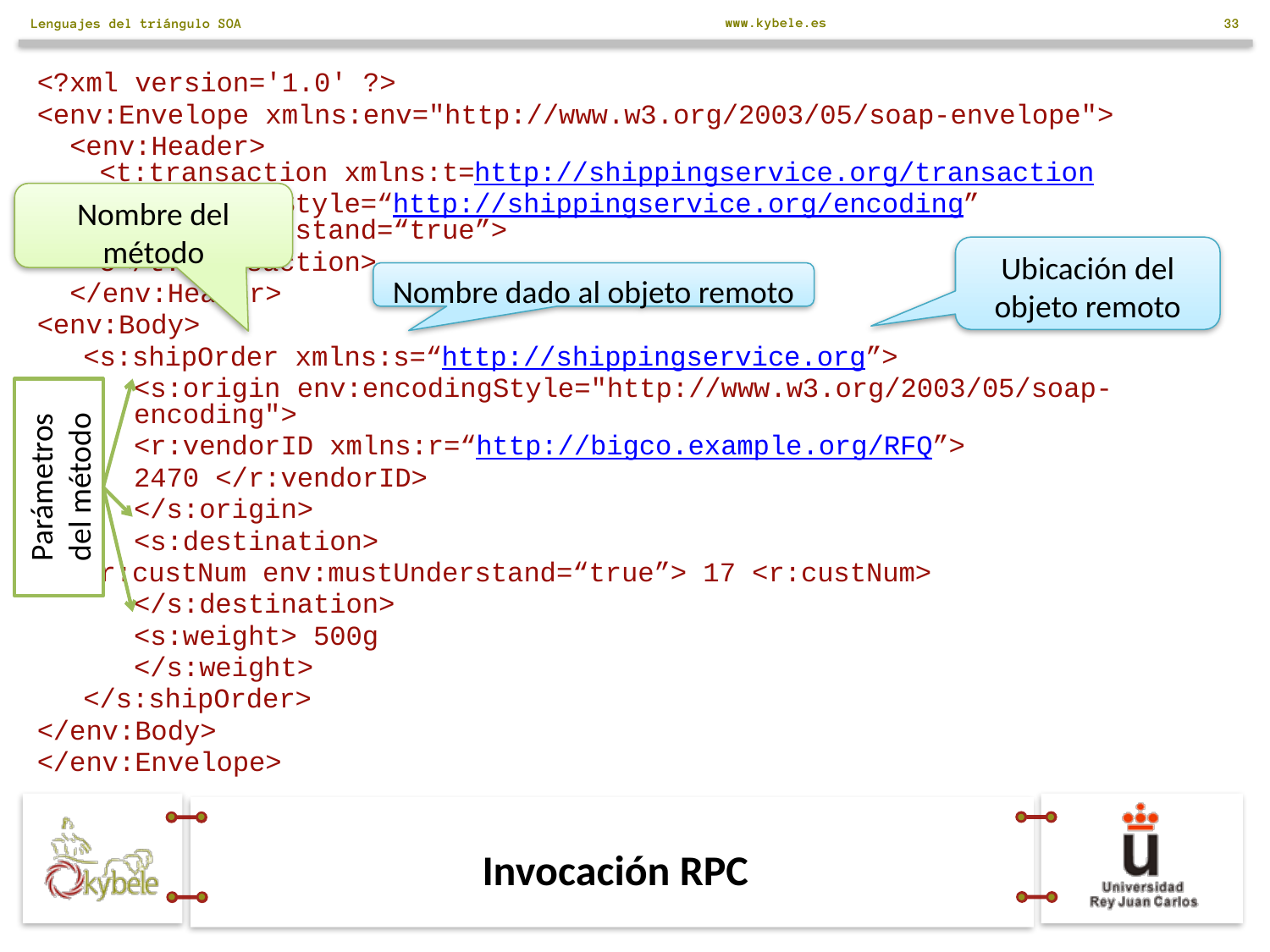

Lenguajes del triángulo SOA
33
<?xml version='1.0' ?>
<env:Envelope xmlns:env="http://www.w3.org/2003/05/soap-envelope">
  <env:Header>
 <t:transaction xmlns:t=http://shippingservice.org/transaction
		env:encodingStyle=“http://shippingservice.org/encoding” 	env:mustUnderstand=“true”>
	 5</t:transaction>
  </env:Header>
<env:Body>
	<s:shipOrder xmlns:s=“http://shippingservice.org”>
	<s:origin env:encodingStyle="http://www.w3.org/2003/05/soap-encoding">
		<r:vendorID xmlns:r=“http://bigco.example.org/RFQ”>
		2470 </r:vendorID>
	</s:origin>
	<s:destination>
		<r:custNum env:mustUnderstand=“true”> 17 <r:custNum>
	</s:destination>
	<s:weight> 500g
	</s:weight>
	</s:shipOrder>
</env:Body>
</env:Envelope>

Nombre del método
Ubicación del objeto remoto
Nombre dado al objeto remoto
Parámetros del método
# Invocación RPC